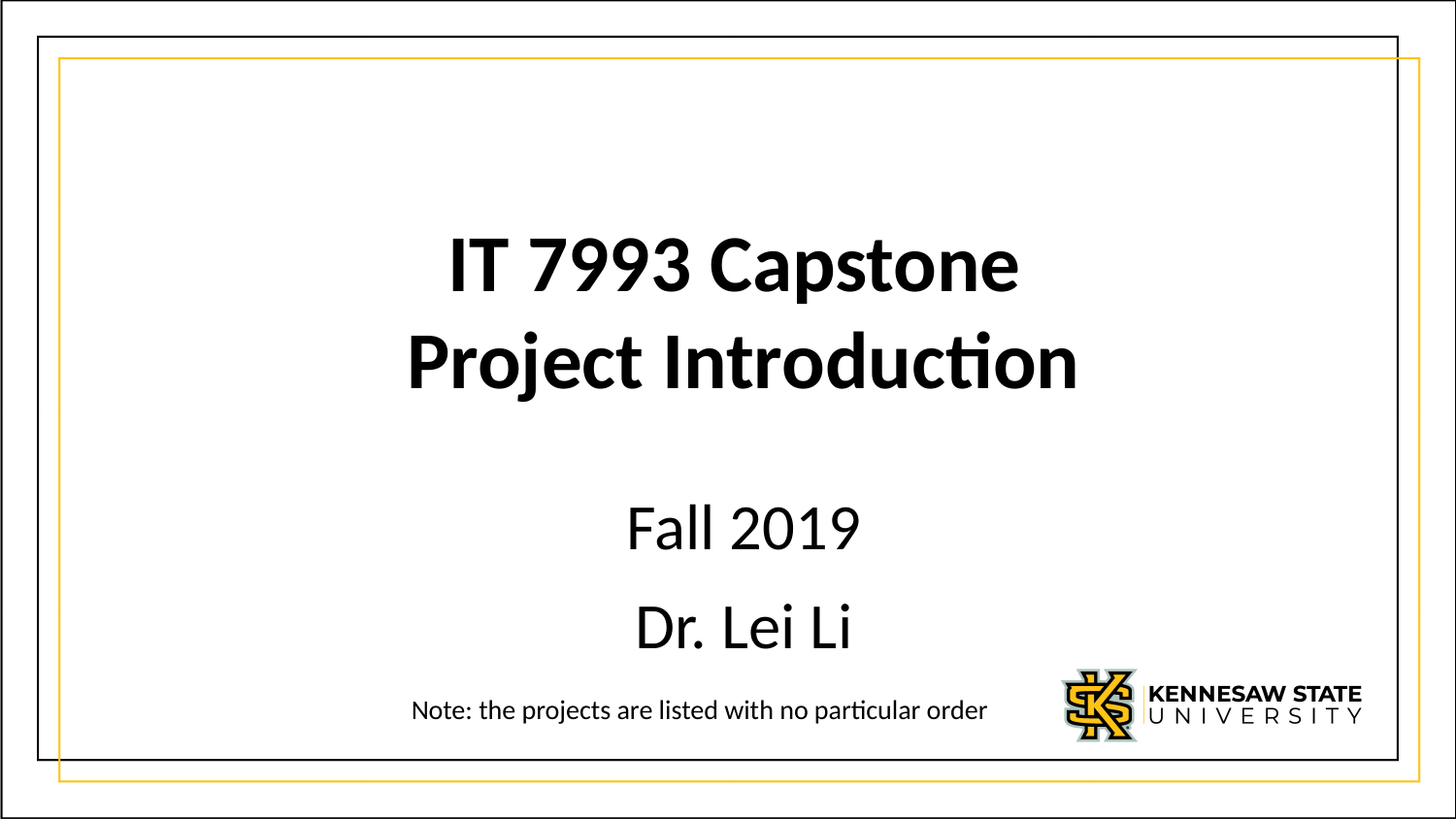

IT 7993 Capstone
Project Introduction

Fall 2019

Dr. Lei Li
Note: the projects are listed with no particular order